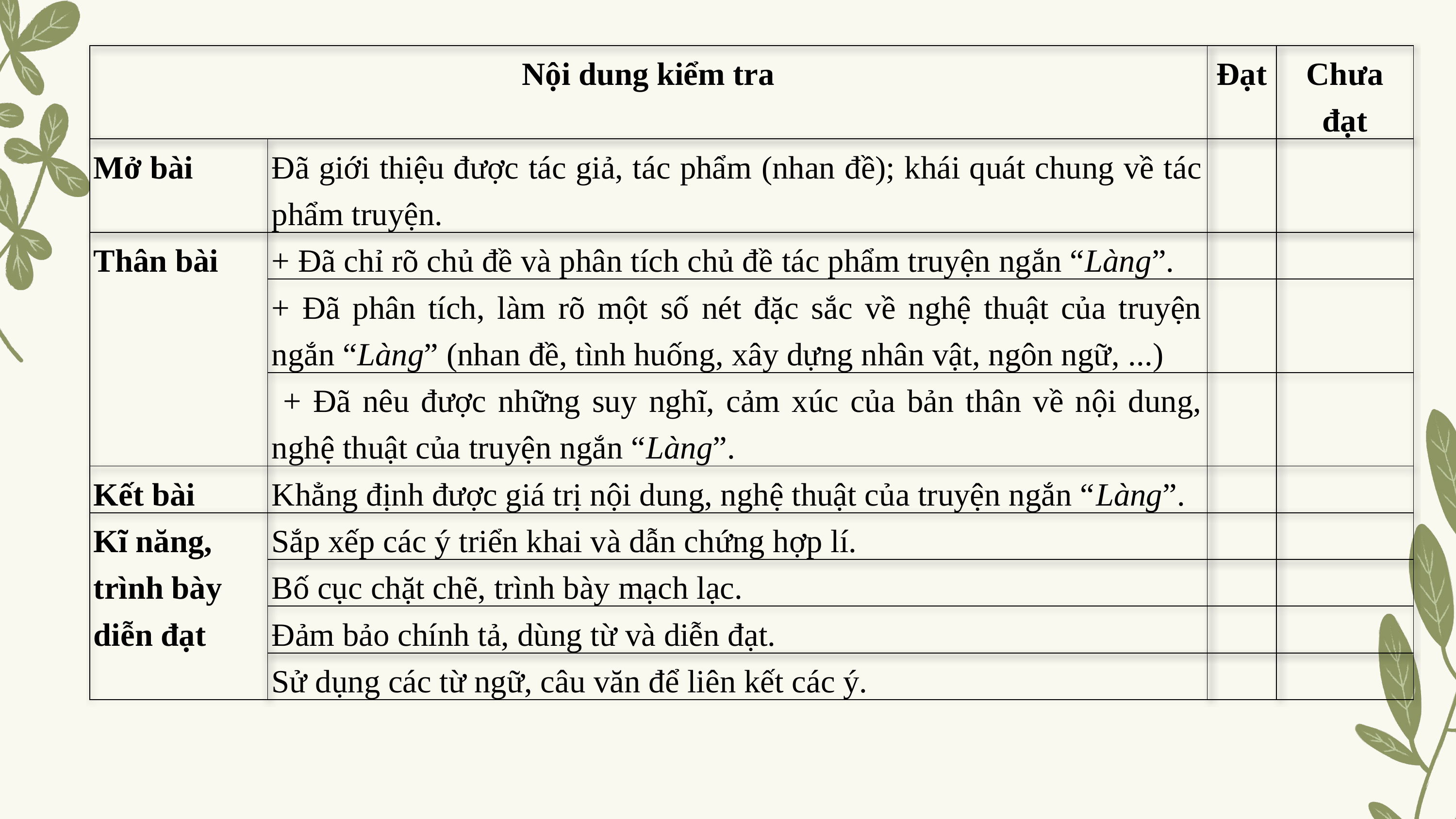

| Nội dung kiểm tra |  | Đạt | Chưa đạt |
| --- | --- | --- | --- |
| Mở bài | Đã giới thiệu được tác giả, tác phẩm (nhan đề); khái quát chung về tác phẩm truyện. |  |  |
| Thân bài | + Đã chỉ rõ chủ đề và phân tích chủ đề tác phẩm truyện ngắn “Làng”. |  |  |
|  | + Đã phân tích, làm rõ một số nét đặc sắc về nghệ thuật của truyện ngắn “Làng” (nhan đề, tình huống, xây dựng nhân vật, ngôn ngữ, ...) |  |  |
|  | + Đã nêu được những suy nghĩ, cảm xúc của bản thân về nội dung, nghệ thuật của truyện ngắn “Làng”. |  |  |
| Kết bài | Khẳng định được giá trị nội dung, nghệ thuật của truyện ngắn “Làng”. |  |  |
| Kĩ năng, trình bày diễn đạt | Sắp xếp các ý triển khai và dẫn chứng hợp lí. |  |  |
|  | Bố cục chặt chẽ, trình bày mạch lạc. |  |  |
|  | Đảm bảo chính tả, dùng từ và diễn đạt. |  |  |
|  | Sử dụng các từ ngữ, câu văn để liên kết các ý. |  |  |